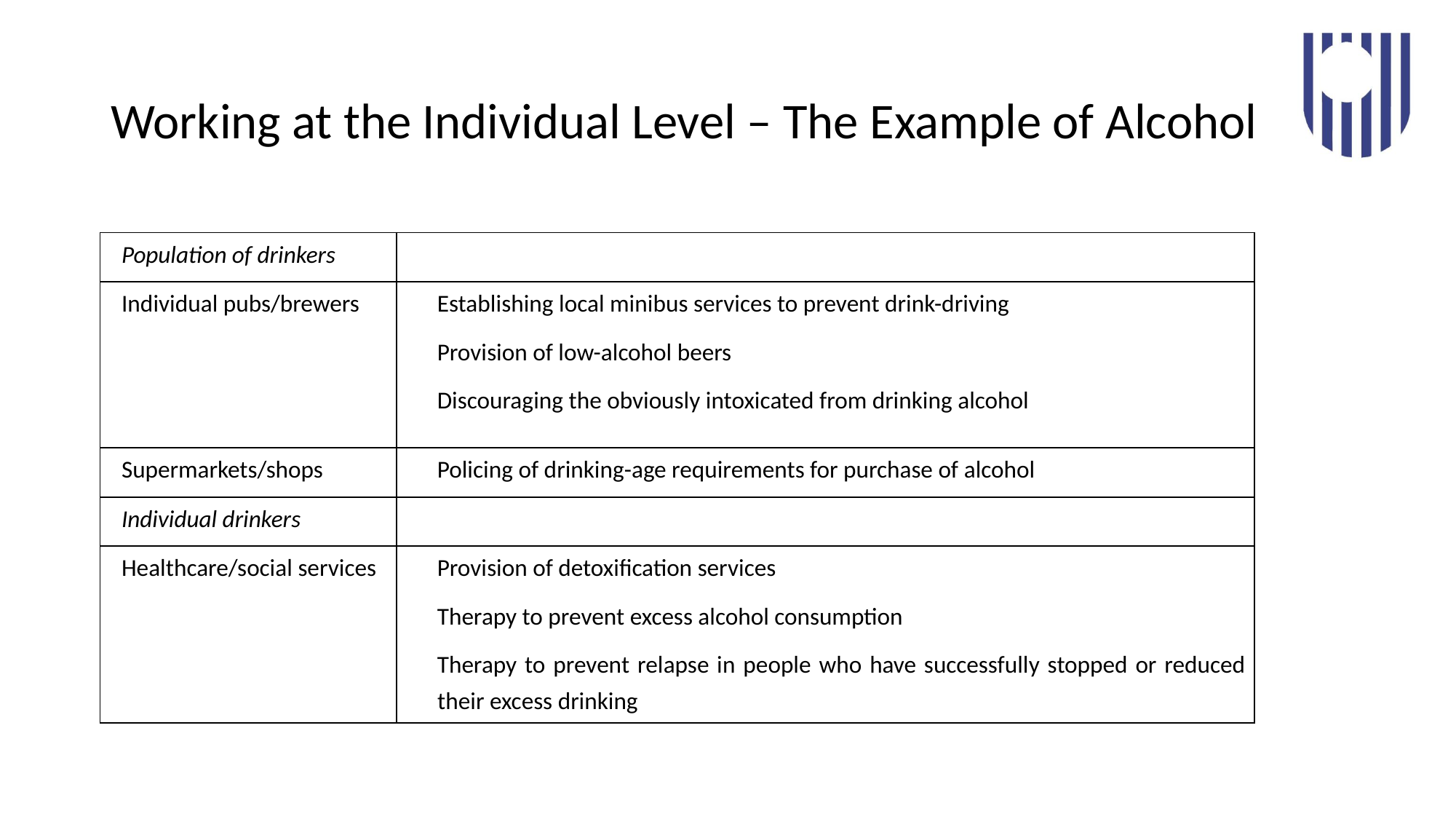

# Working at the Individual Level – The Example of Alcohol
| Population of drinkers |  |
| --- | --- |
| Individual pubs/brewers | Establishing local minibus services to prevent drink-driving Provision of low-alcohol beers Discouraging the obviously intoxicated from drinking alcohol |
| Supermarkets/shops | Policing of drinking-age requirements for purchase of alcohol |
| Individual drinkers |  |
| Healthcare/social services | Provision of detoxification services Therapy to prevent excess alcohol consumption Therapy to prevent relapse in people who have successfully stopped or reduced their excess drinking |